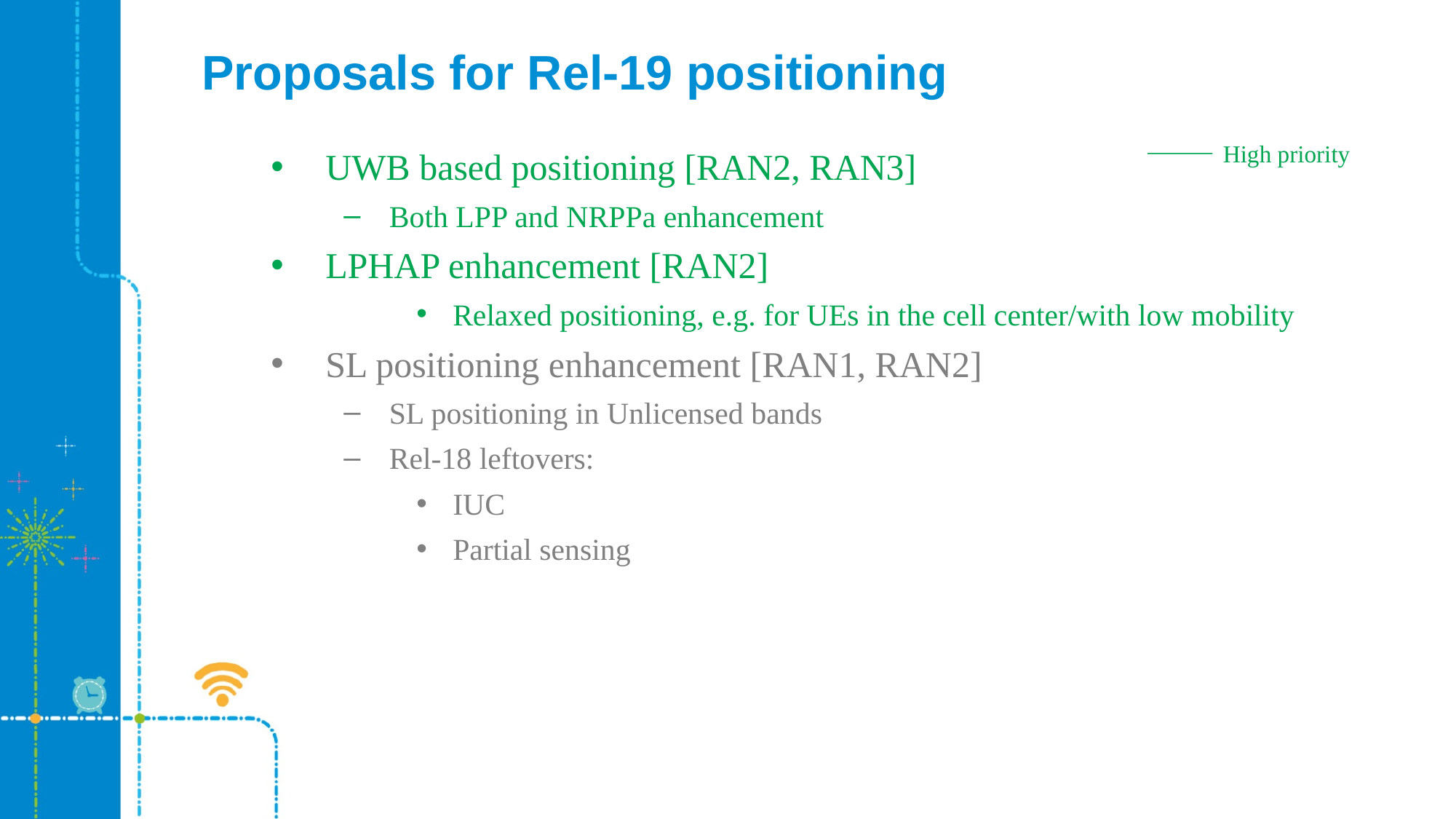

# Proposals for Rel-19 positioning
High priority
UWB based positioning [RAN2, RAN3]
Both LPP and NRPPa enhancement
LPHAP enhancement [RAN2]
Relaxed positioning, e.g. for UEs in the cell center/with low mobility
SL positioning enhancement [RAN1, RAN2]
SL positioning in Unlicensed bands
Rel-18 leftovers:
IUC
Partial sensing